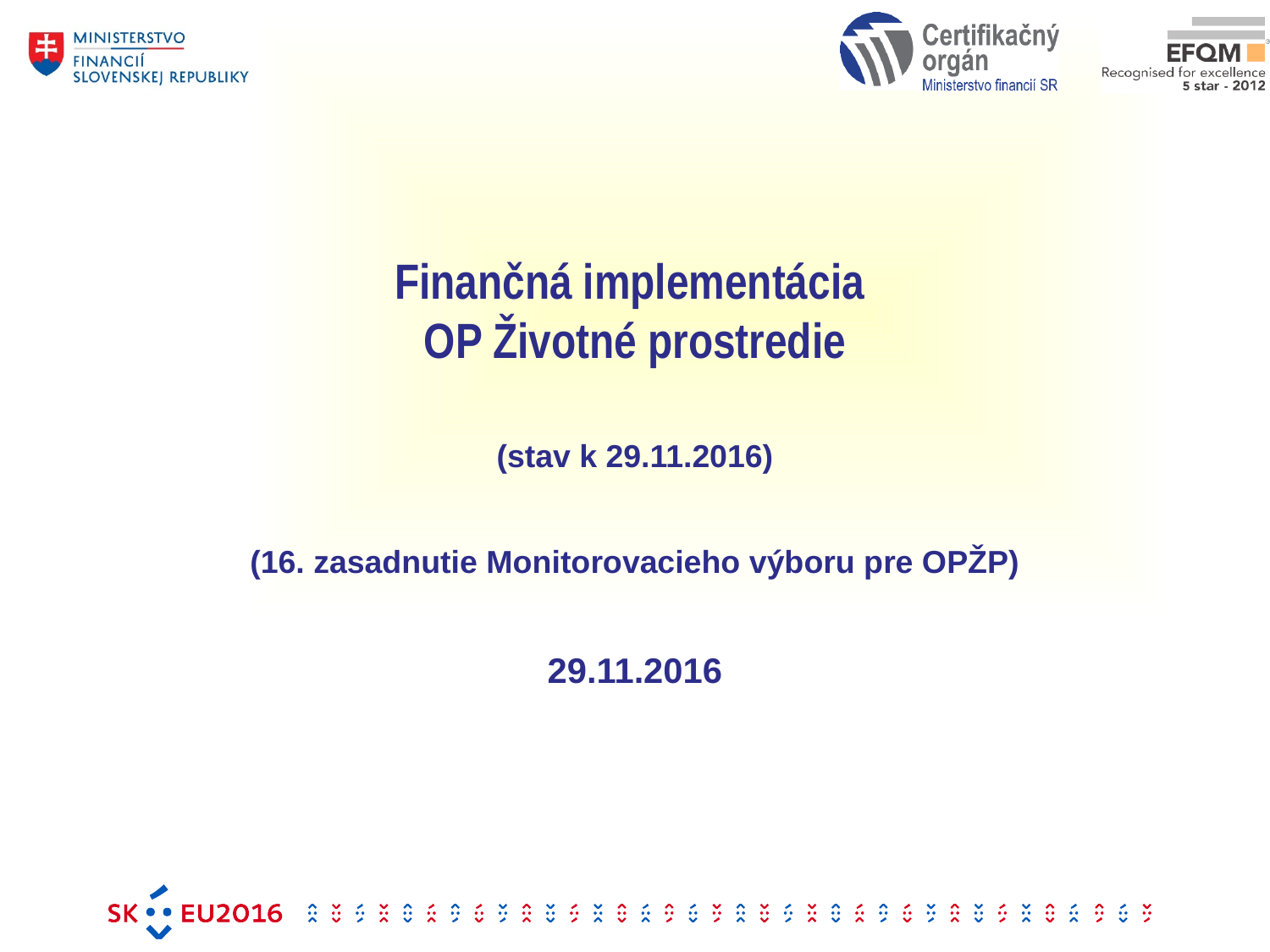

Finančná implementácia
OP Životné prostredie

(stav k 29.11.2016)

(16. zasadnutie Monitorovacieho výboru pre OPŽP)

29.11.2016